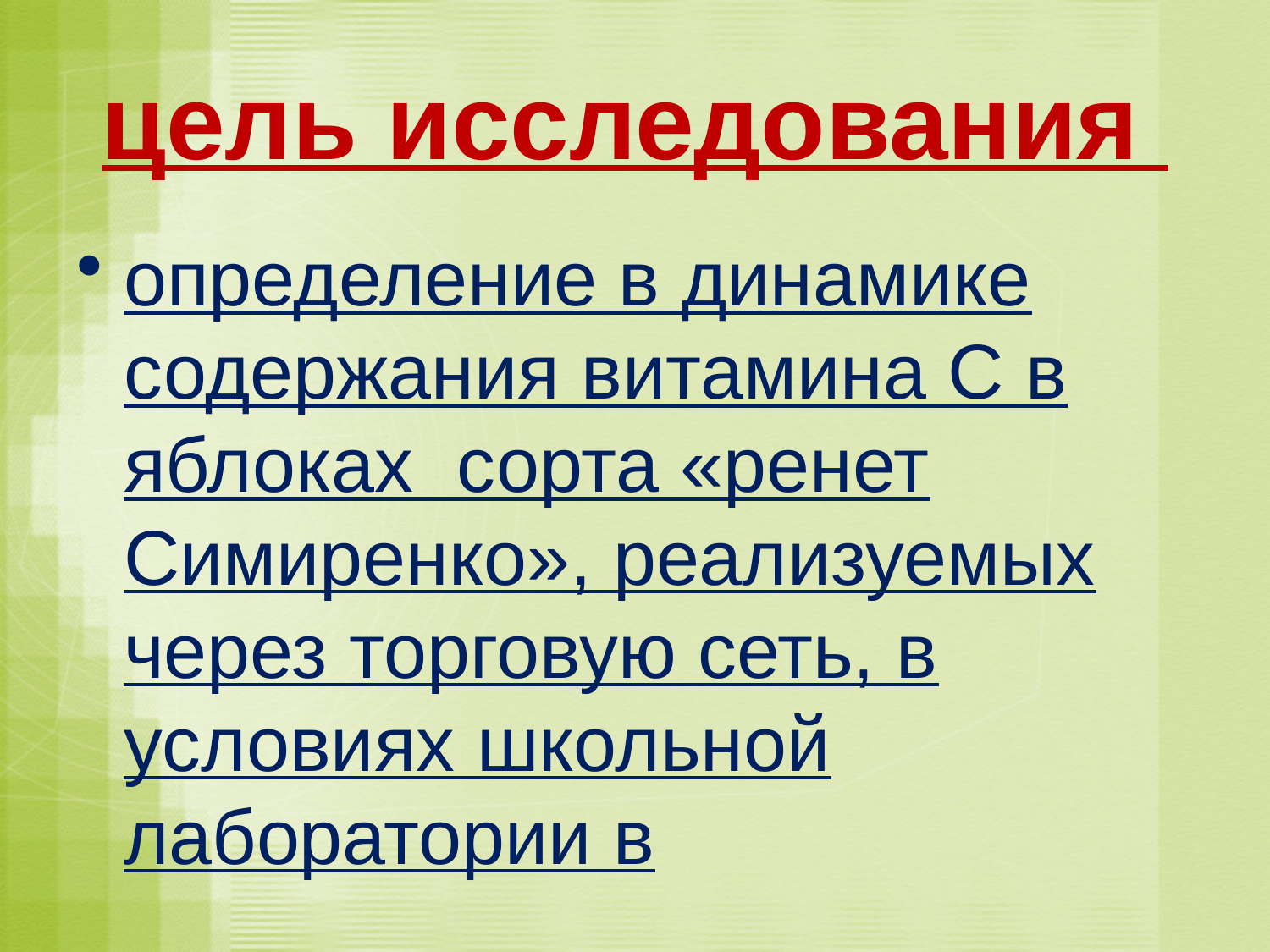

# цель исследования
определение в динамике содержания витамина С в яблоках  сорта «ренет Симиренко», реализуемых через торговую сеть, в условиях школьной лаборатории в